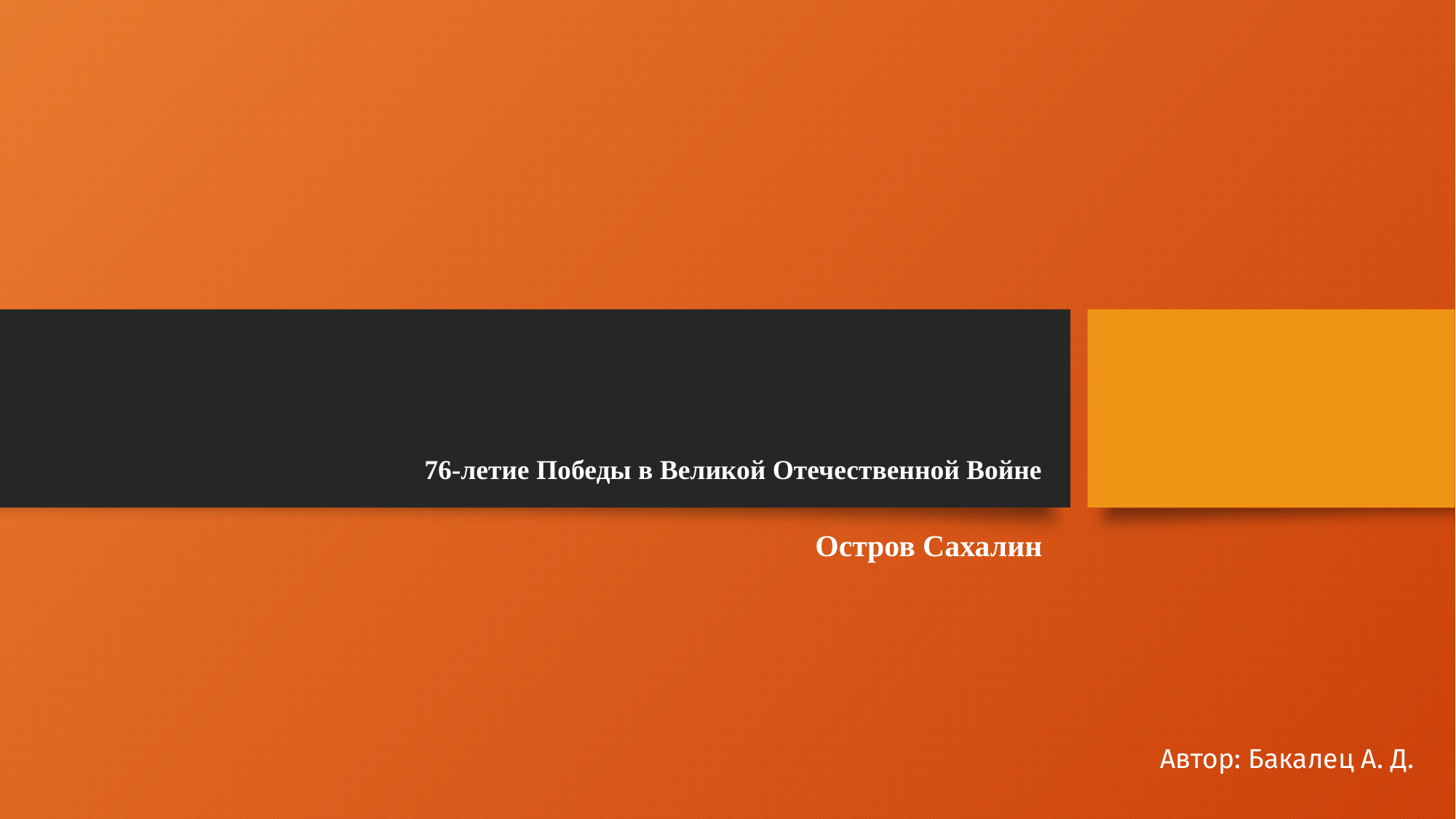

# 76-летие Победы в Великой Отечественной Войне
Остров Сахалин
Автор: Бакалец А. Д.